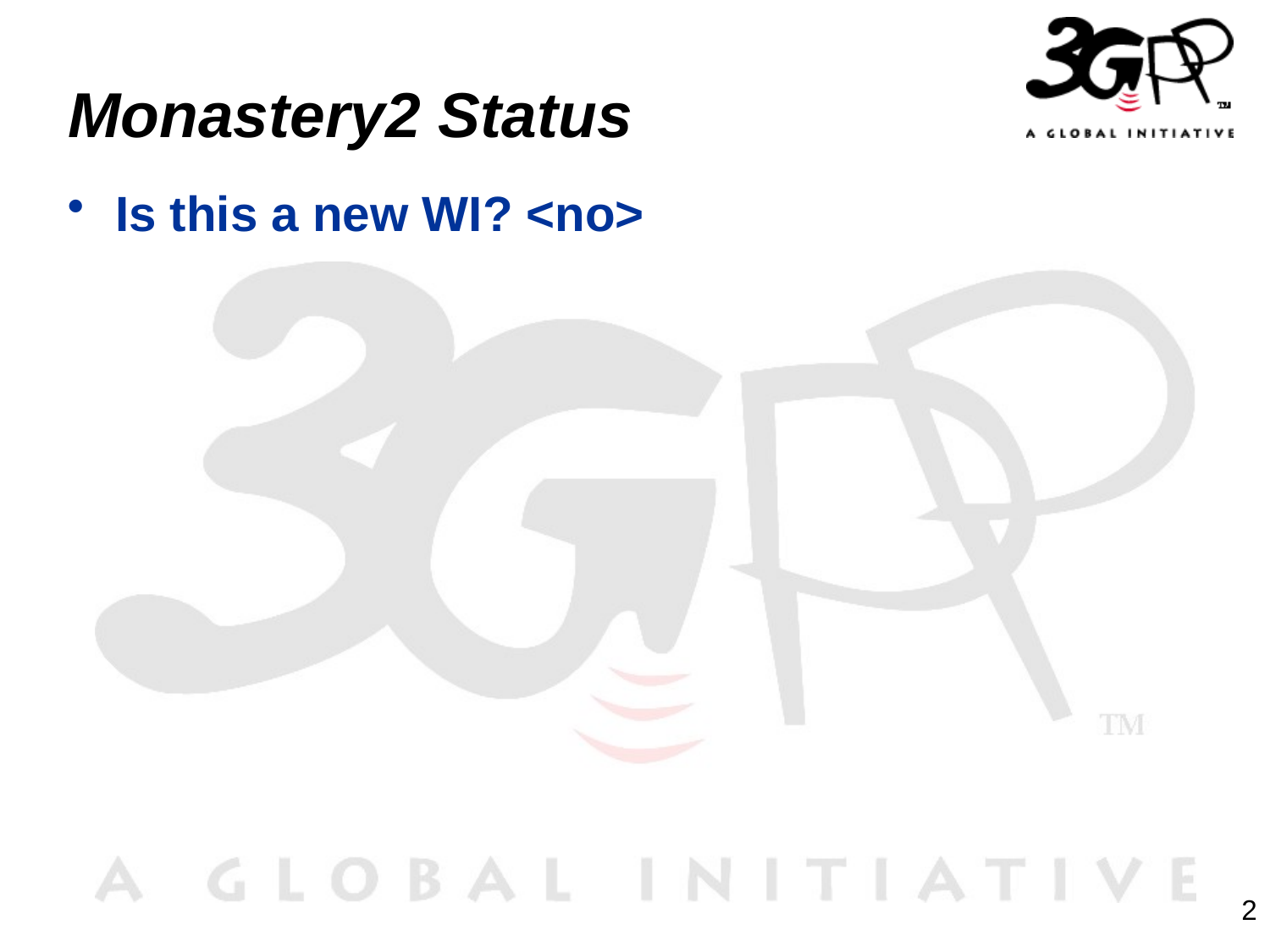

# Monastery2 Status
Is this a new WI? <no>

2